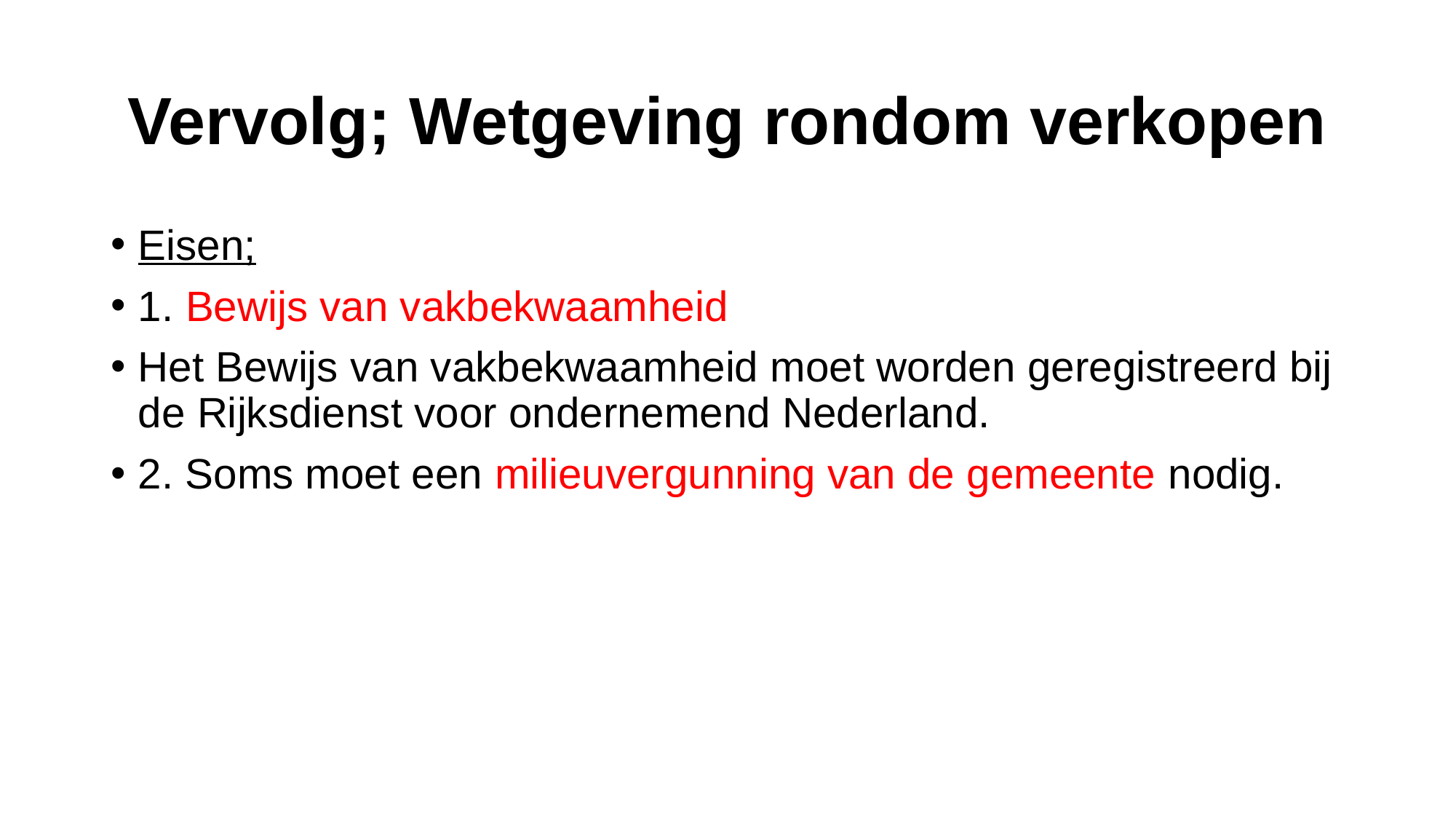

# Vervolg; Wetgeving rondom verkopen
Eisen;
1. Bewijs van vakbekwaamheid
Het Bewijs van vakbekwaamheid moet worden geregistreerd bij de Rijksdienst voor ondernemend Nederland.
2. Soms moet een milieuvergunning van de gemeente nodig.